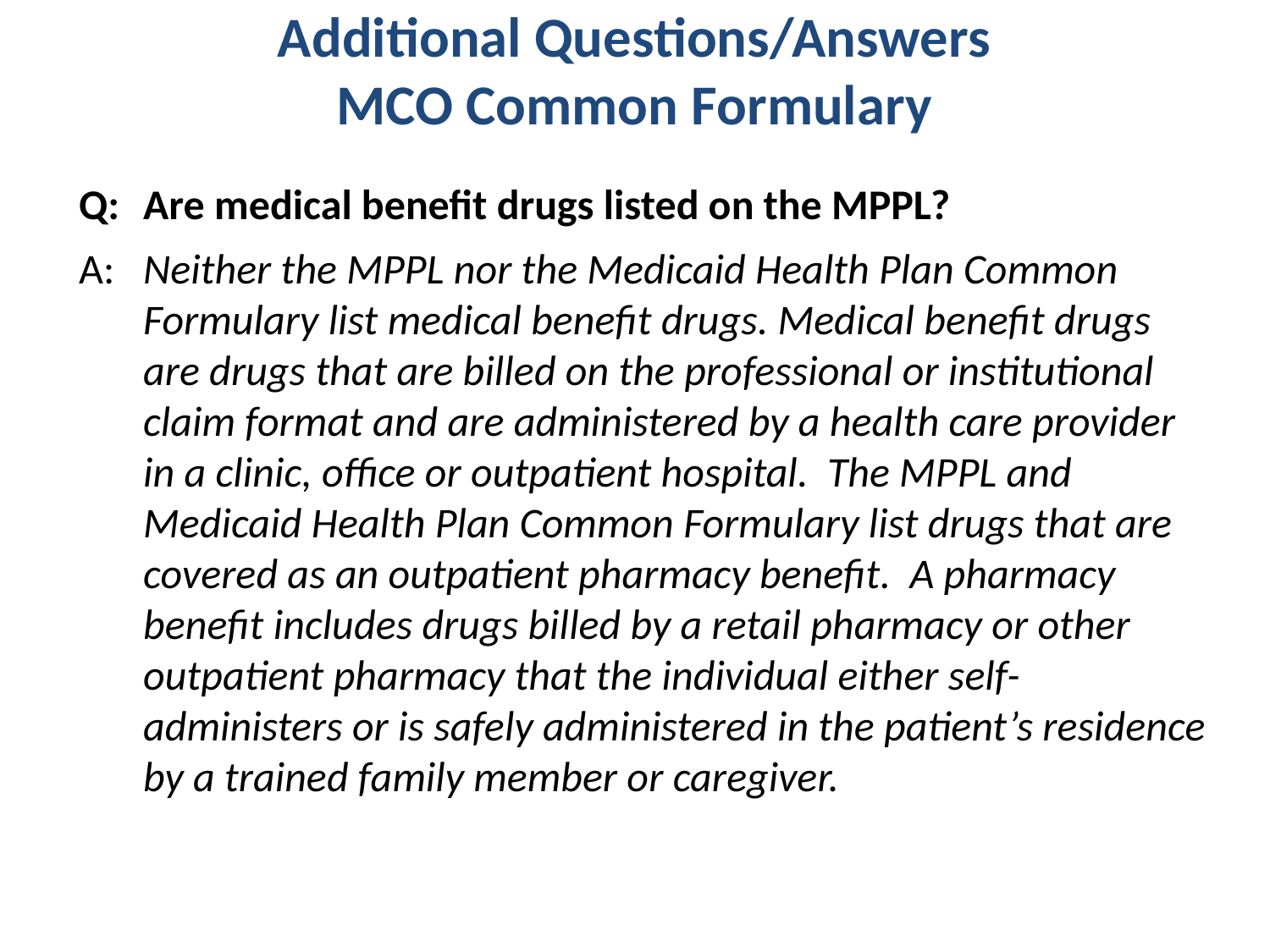

# Additional Questions/Answers MCO Common Formulary
Q:	Are medical benefit drugs listed on the MPPL?
A: 	Neither the MPPL nor the Medicaid Health Plan Common Formulary list medical benefit drugs. Medical benefit drugs are drugs that are billed on the professional or institutional claim format and are administered by a health care provider in a clinic, office or outpatient hospital.  The MPPL and Medicaid Health Plan Common Formulary list drugs that are covered as an outpatient pharmacy benefit.  A pharmacy benefit includes drugs billed by a retail pharmacy or other outpatient pharmacy that the individual either self-administers or is safely administered in the patient’s residence by a trained family member or caregiver.